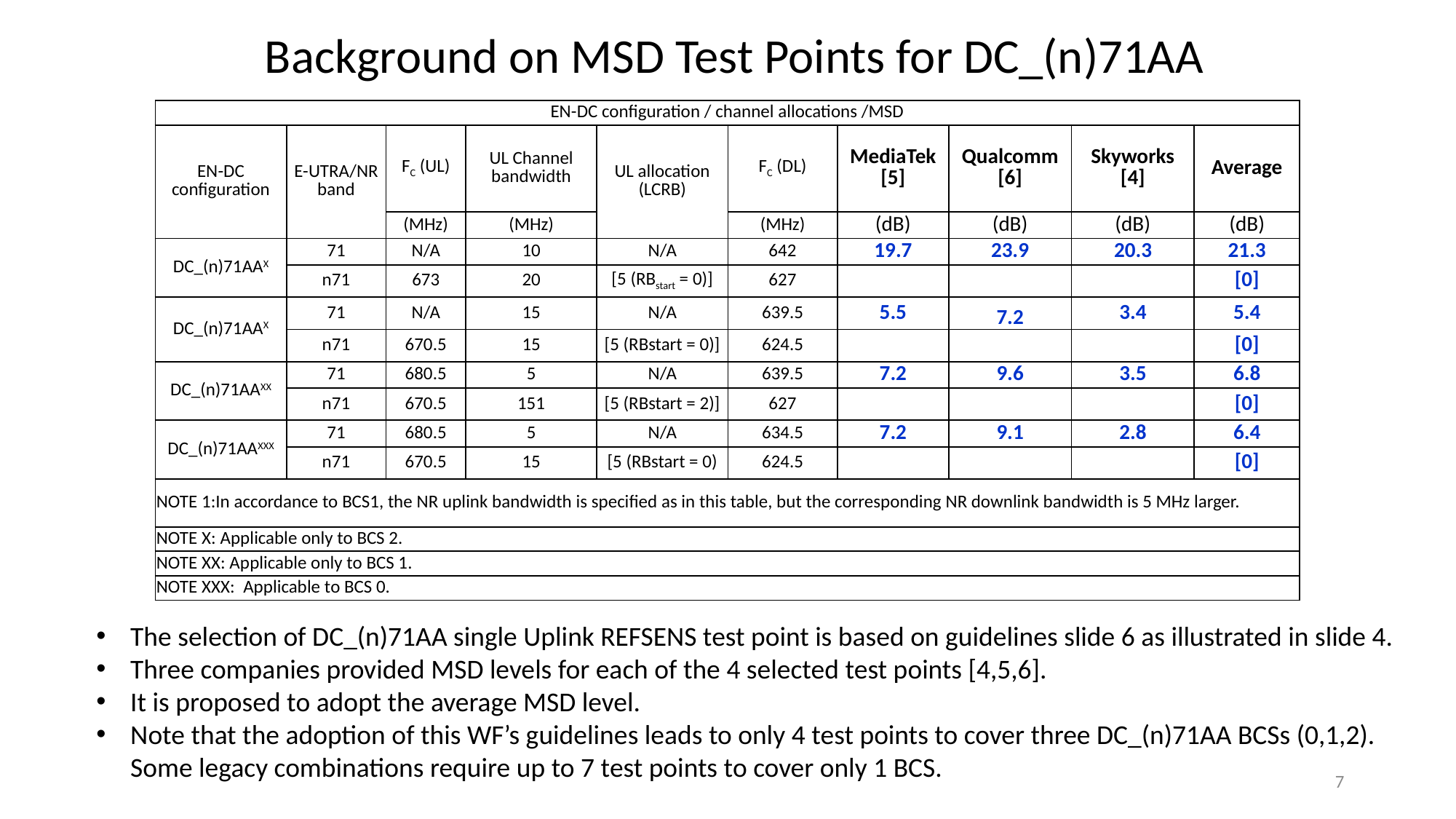

# Background on MSD Test Points for DC_(n)71AA
| EN-DC configuration / channel allocations /MSD |  |  |  |  |  |  |  |  |  |
| --- | --- | --- | --- | --- | --- | --- | --- | --- | --- |
| EN-DC configuration | E-UTRA/NR band | FC (UL) | UL Channel bandwidth | UL allocation (LCRB) | FC (DL) | MediaTek [5] | Qualcomm [6] | Skyworks [4] | Average |
|  |  | (MHz) | (MHz) |  | (MHz) | (dB) | (dB) | (dB) | (dB) |
| DC\_(n)71AAX | 71 | N/A | 10 | N/A | 642 | 19.7 | 23.9 | 20.3 | 21.3 |
|  | n71 | 673 | 20 | [5 (RBstart = 0)] | 627 |  |  |  | [0] |
| DC\_(n)71AAX | 71 | N/A | 15 | N/A | 639.5 | 5.5 | 7.2 | 3.4 | 5.4 |
|  | n71 | 670.5 | 15 | [5 (RBstart = 0)] | 624.5 |  |  |  | [0] |
| DC\_(n)71AAXX | 71 | 680.5 | 5 | N/A | 639.5 | 7.2 | 9.6 | 3.5 | 6.8 |
|  | n71 | 670.5 | 151 | [5 (RBstart = 2)] | 627 |  |  |  | [0] |
| DC\_(n)71AAXXX | 71 | 680.5 | 5 | N/A | 634.5 | 7.2 | 9.1 | 2.8 | 6.4 |
|  | n71 | 670.5 | 15 | [5 (RBstart = 0) | 624.5 |  |  |  | [0] |
| NOTE 1:In accordance to BCS1, the NR uplink bandwidth is specified as in this table, but the corresponding NR downlink bandwidth is 5 MHz larger. |  |  |  |  |  |  |  |  |  |
| NOTE X: Applicable only to BCS 2. |  |  |  |  |  |  |  |  |  |
| NOTE XX: Applicable only to BCS 1. |  |  |  |  |  |  |  |  |  |
| NOTE XXX: Applicable to BCS 0. |  |  |  |  |  |  |  |  |  |
The selection of DC_(n)71AA single Uplink REFSENS test point is based on guidelines slide 6 as illustrated in slide 4.
Three companies provided MSD levels for each of the 4 selected test points [4,5,6].
It is proposed to adopt the average MSD level.
Note that the adoption of this WF’s guidelines leads to only 4 test points to cover three DC_(n)71AA BCSs (0,1,2). Some legacy combinations require up to 7 test points to cover only 1 BCS.
7